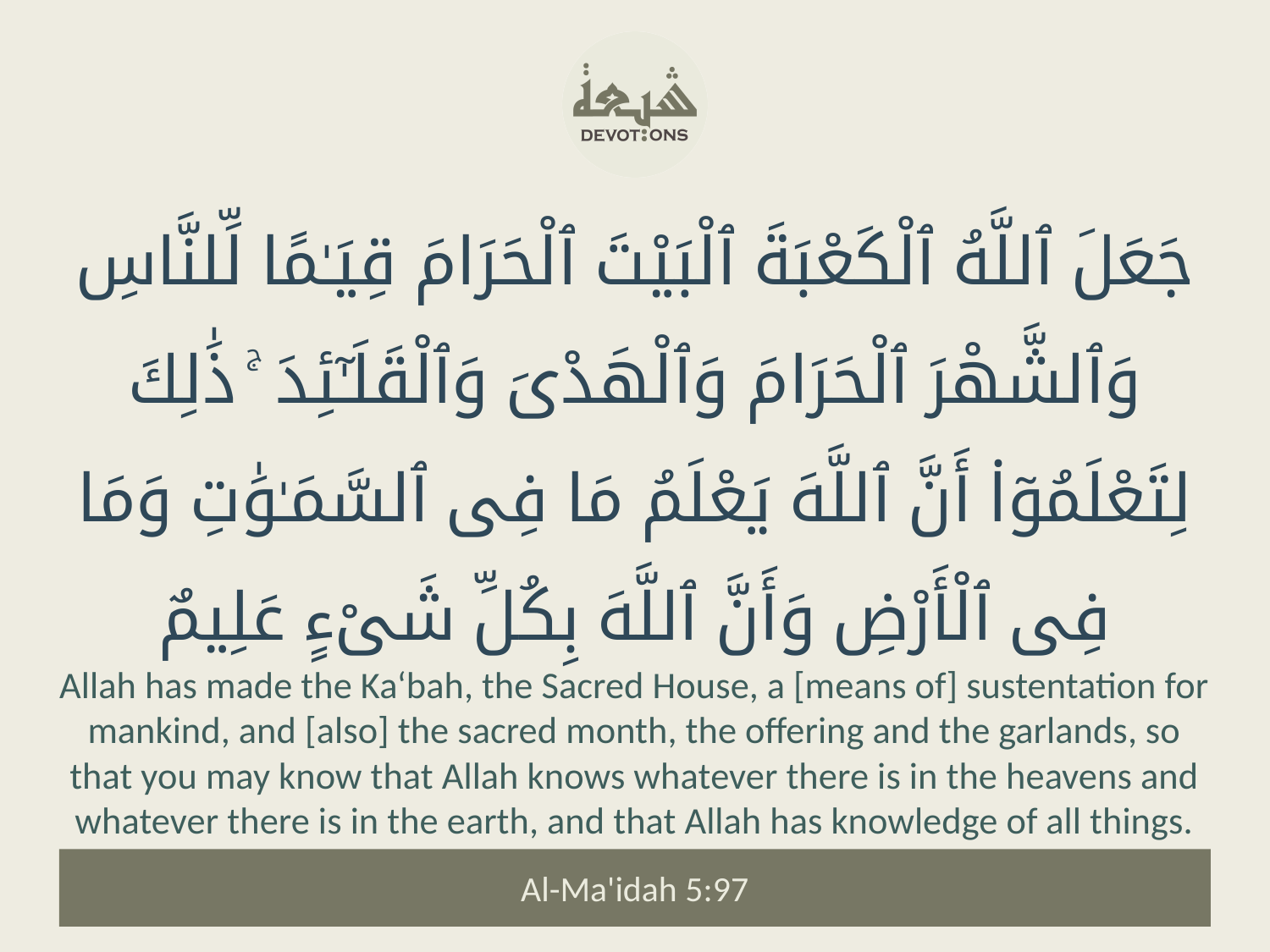

جَعَلَ ٱللَّهُ ٱلْكَعْبَةَ ٱلْبَيْتَ ٱلْحَرَامَ قِيَـٰمًا لِّلنَّاسِ وَٱلشَّهْرَ ٱلْحَرَامَ وَٱلْهَدْىَ وَٱلْقَلَـٰٓئِدَ ۚ ذَٰلِكَ لِتَعْلَمُوٓا۟ أَنَّ ٱللَّهَ يَعْلَمُ مَا فِى ٱلسَّمَـٰوَٰتِ وَمَا فِى ٱلْأَرْضِ وَأَنَّ ٱللَّهَ بِكُلِّ شَىْءٍ عَلِيمٌ
Allah has made the Ka‘bah, the Sacred House, a [means of] sustentation for mankind, and [also] the sacred month, the offering and the garlands, so that you may know that Allah knows whatever there is in the heavens and whatever there is in the earth, and that Allah has knowledge of all things.
Al-Ma'idah 5:97